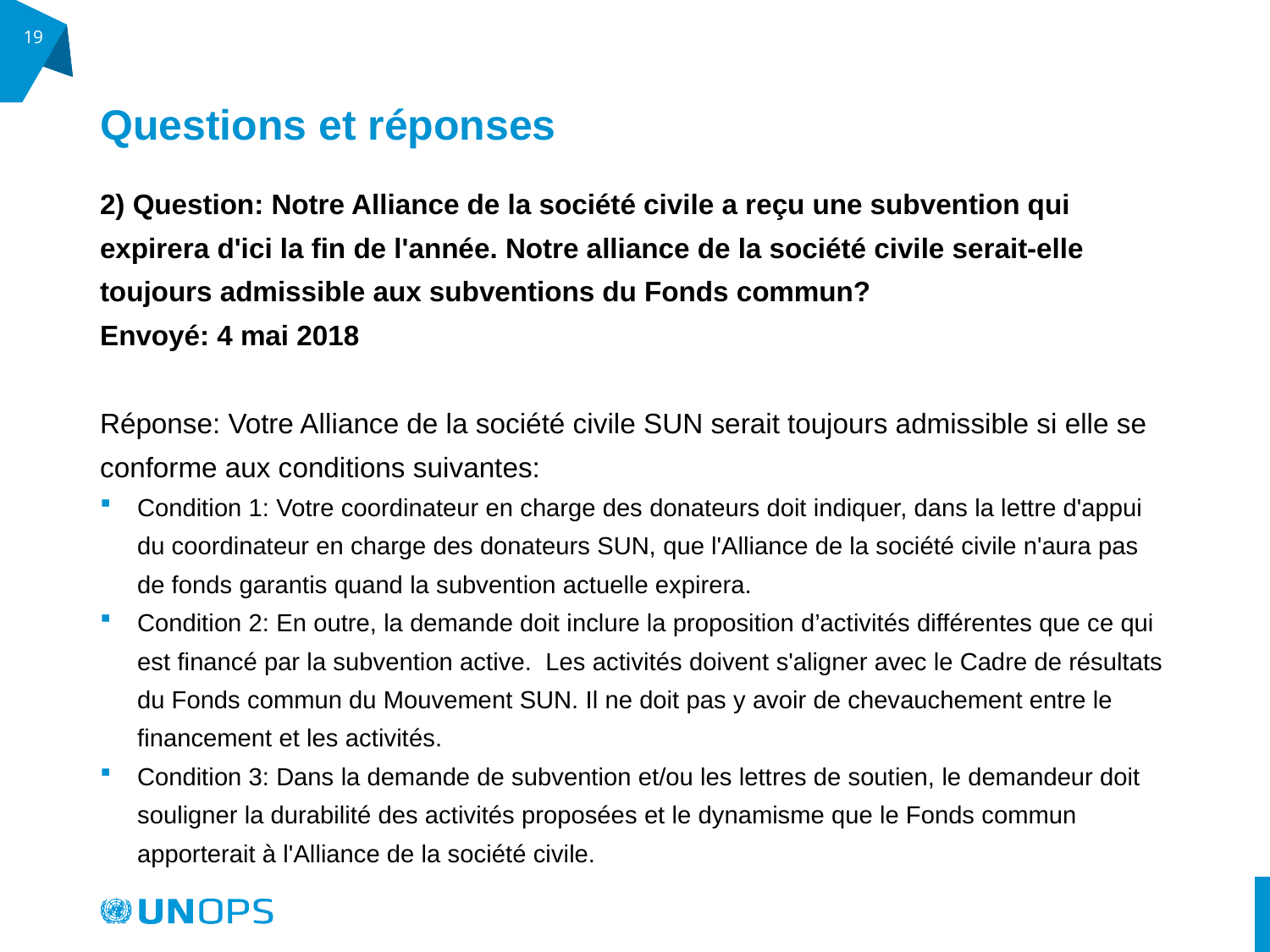

19
# Questions et réponses
2) Question: Notre Alliance de la société civile a reçu une subvention qui expirera d'ici la fin de l'année. Notre alliance de la société civile serait-elle toujours admissible aux subventions du Fonds commun?
Envoyé: 4 mai 2018

Réponse: Votre Alliance de la société civile SUN serait toujours admissible si elle se conforme aux conditions suivantes:
Condition 1: Votre coordinateur en charge des donateurs doit indiquer, dans la lettre d'appui du coordinateur en charge des donateurs SUN, que l'Alliance de la société civile n'aura pas de fonds garantis quand la subvention actuelle expirera.
Condition 2: En outre, la demande doit inclure la proposition d’activités différentes que ce qui est financé par la subvention active.  Les activités doivent s'aligner avec le Cadre de résultats du Fonds commun du Mouvement SUN. Il ne doit pas y avoir de chevauchement entre le financement et les activités.
Condition 3: Dans la demande de subvention et/ou les lettres de soutien, le demandeur doit souligner la durabilité des activités proposées et le dynamisme que le Fonds commun apporterait à l'Alliance de la société civile.